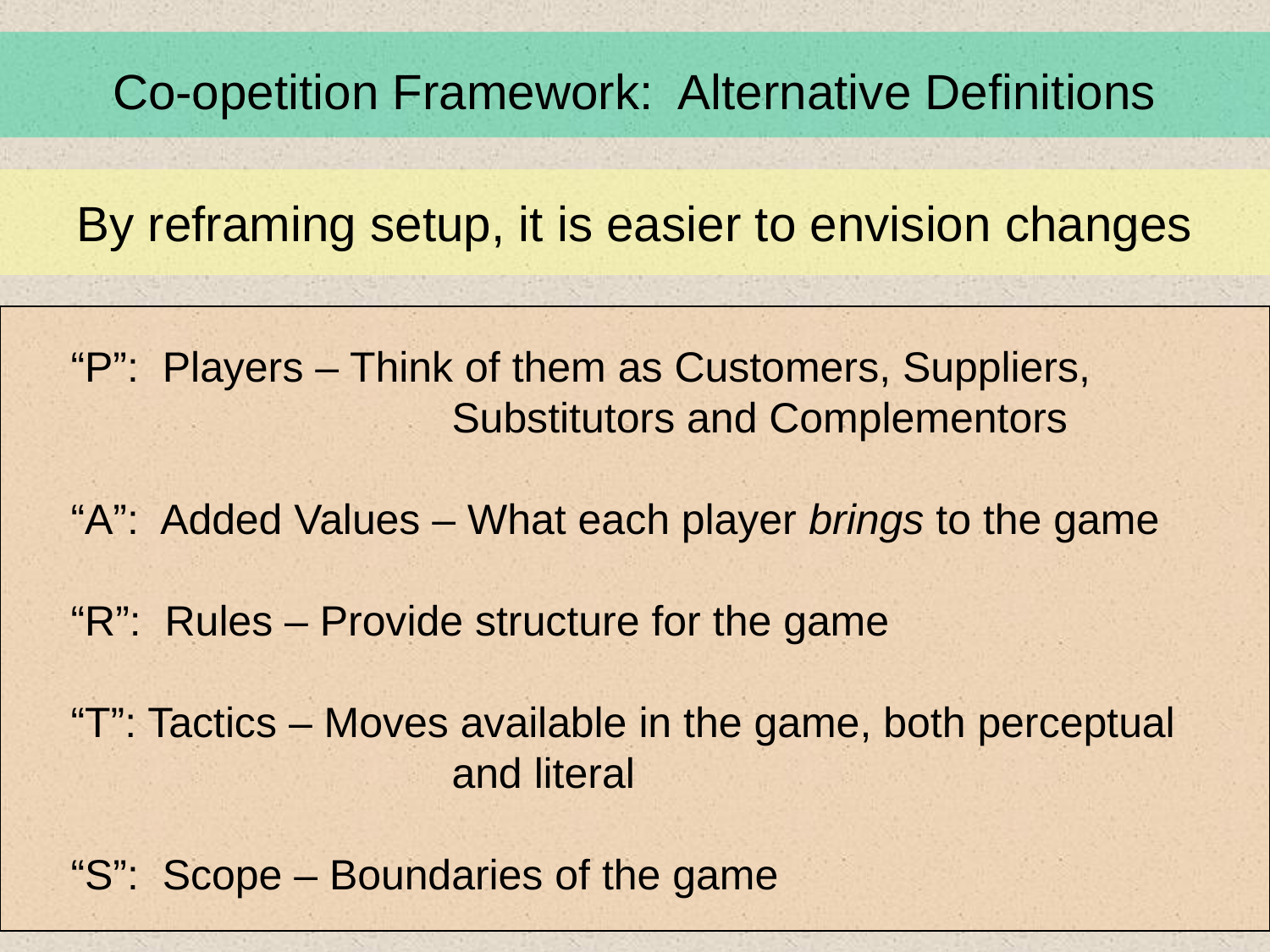

Co-opetition Framework:  Alternative Definitions

By reframing setup, it is easier to envision changes

“P”:  Players – Think of them as Customers, Suppliers,
			Substitutors and Complementors

“A”:  Added Values – What each player brings to the game

“R”:  Rules – Provide structure for the game

“T”: Tactics – Moves available in the game, both perceptual
			and literal

“S”:  Scope – Boundaries of the game